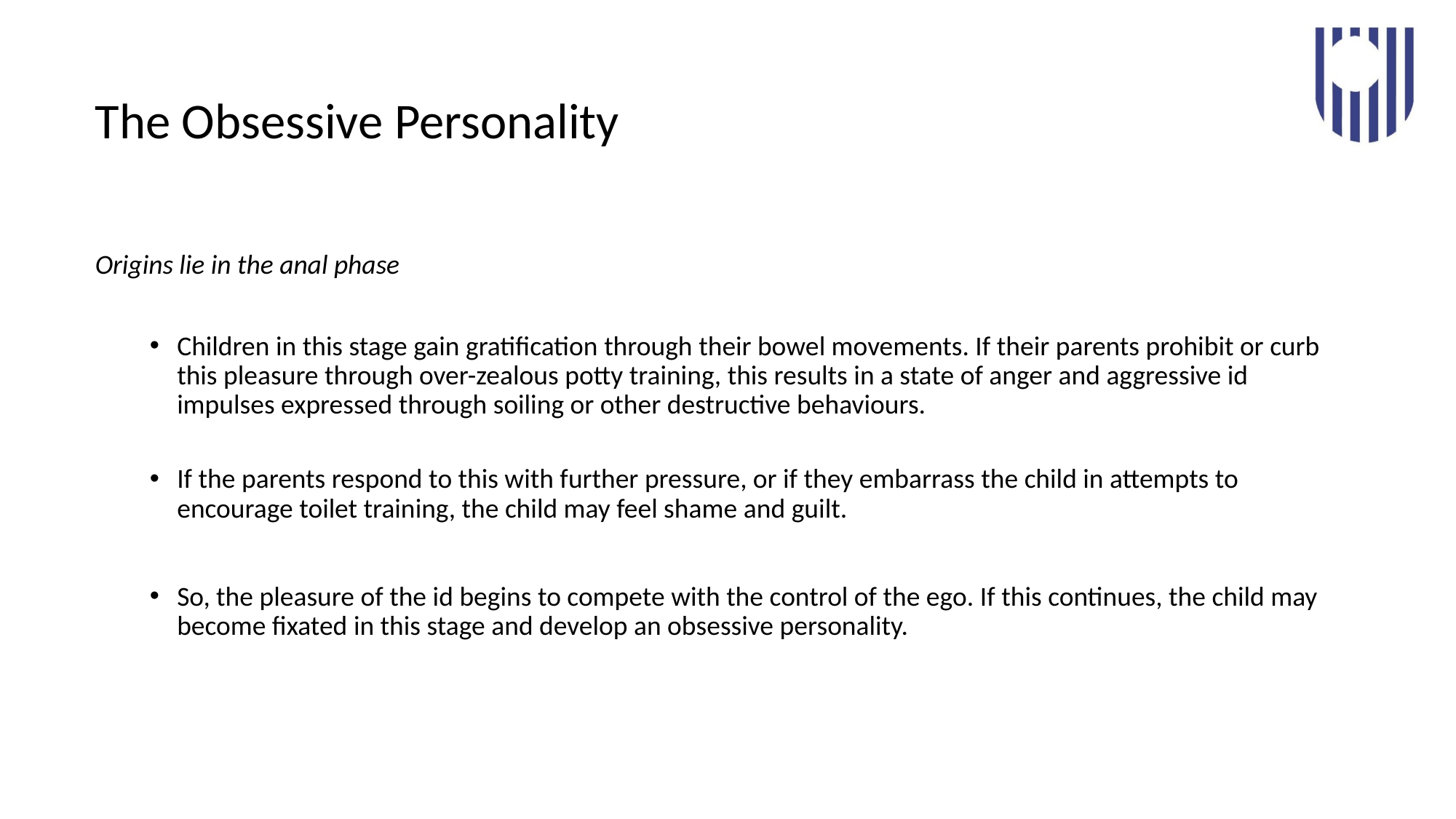

# The Obsessive Personality
Origins lie in the anal phase

Children in this stage gain gratification through their bowel movements. If their parents prohibit or curb this pleasure through over-zealous potty training, this results in a state of anger and aggressive id impulses expressed through soiling or other destructive behaviours.

If the parents respond to this with further pressure, or if they embarrass the child in attempts to encourage toilet training, the child may feel shame and guilt.

So, the pleasure of the id begins to compete with the control of the ego. If this continues, the child may become fixated in this stage and develop an obsessive personality.